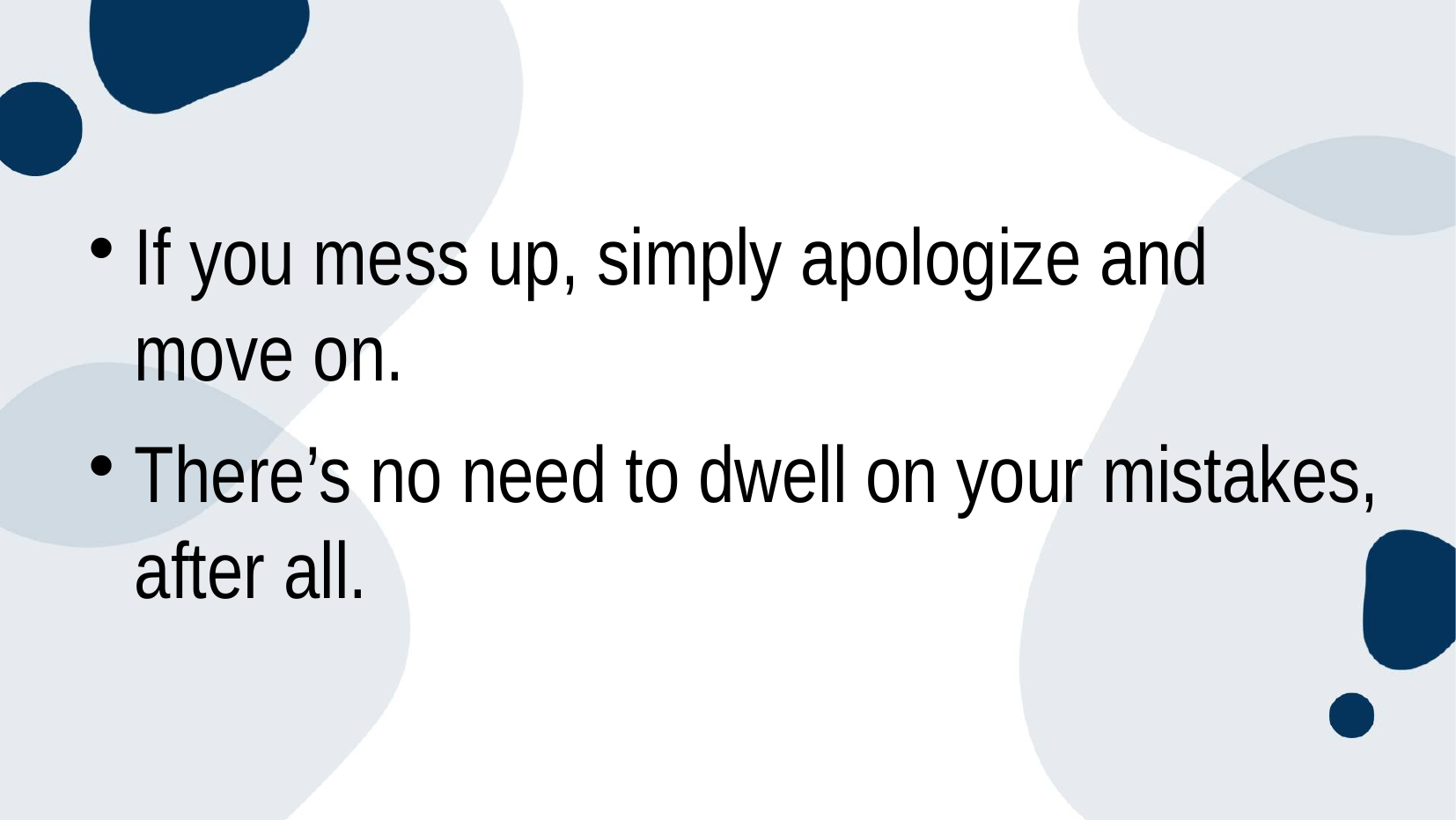

#
If you mess up, simply apologize and move on.
There’s no need to dwell on your mistakes, after all.